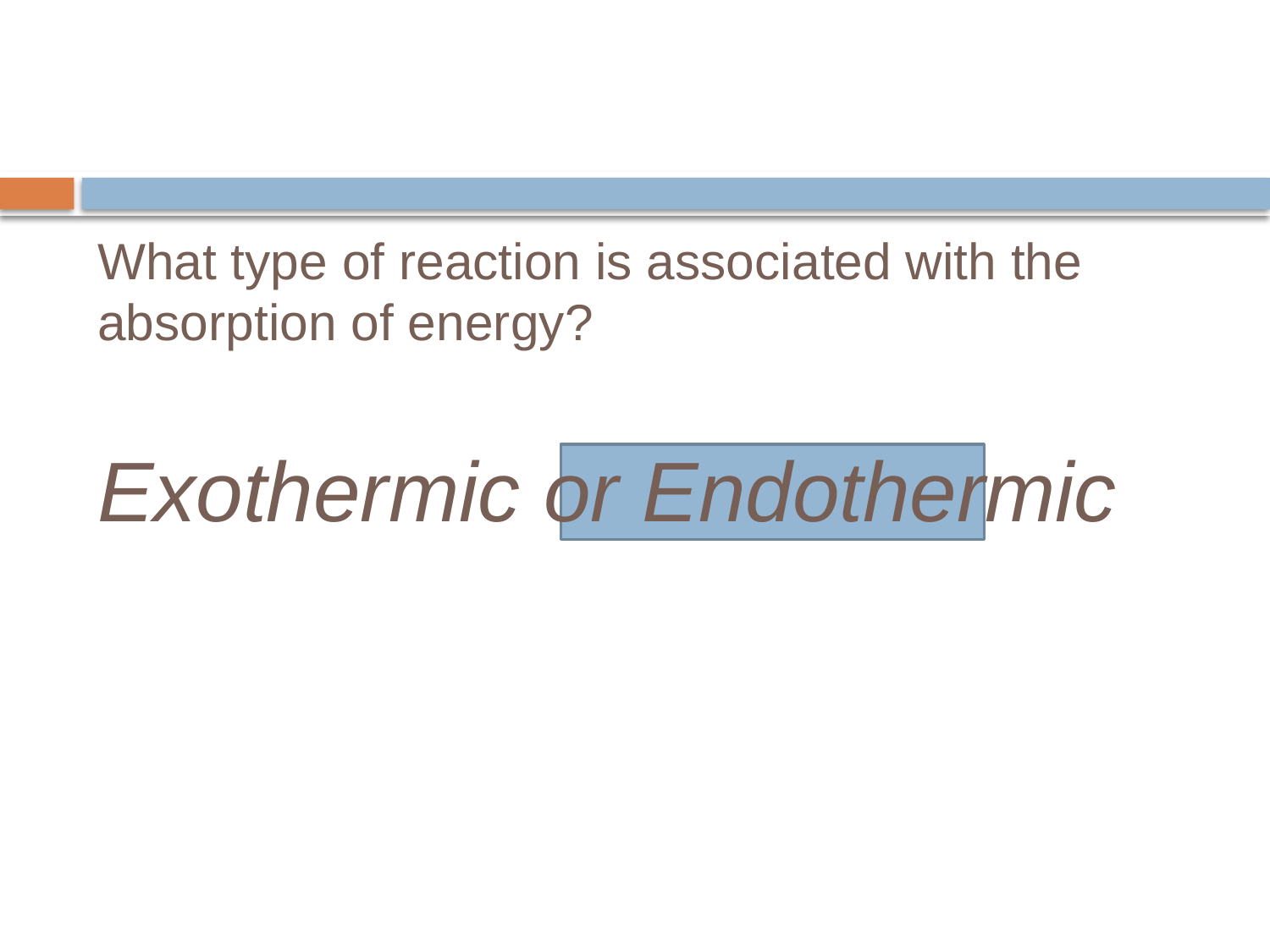

#
What type of reaction is associated with the absorption of energy?

Exothermic or Endothermic